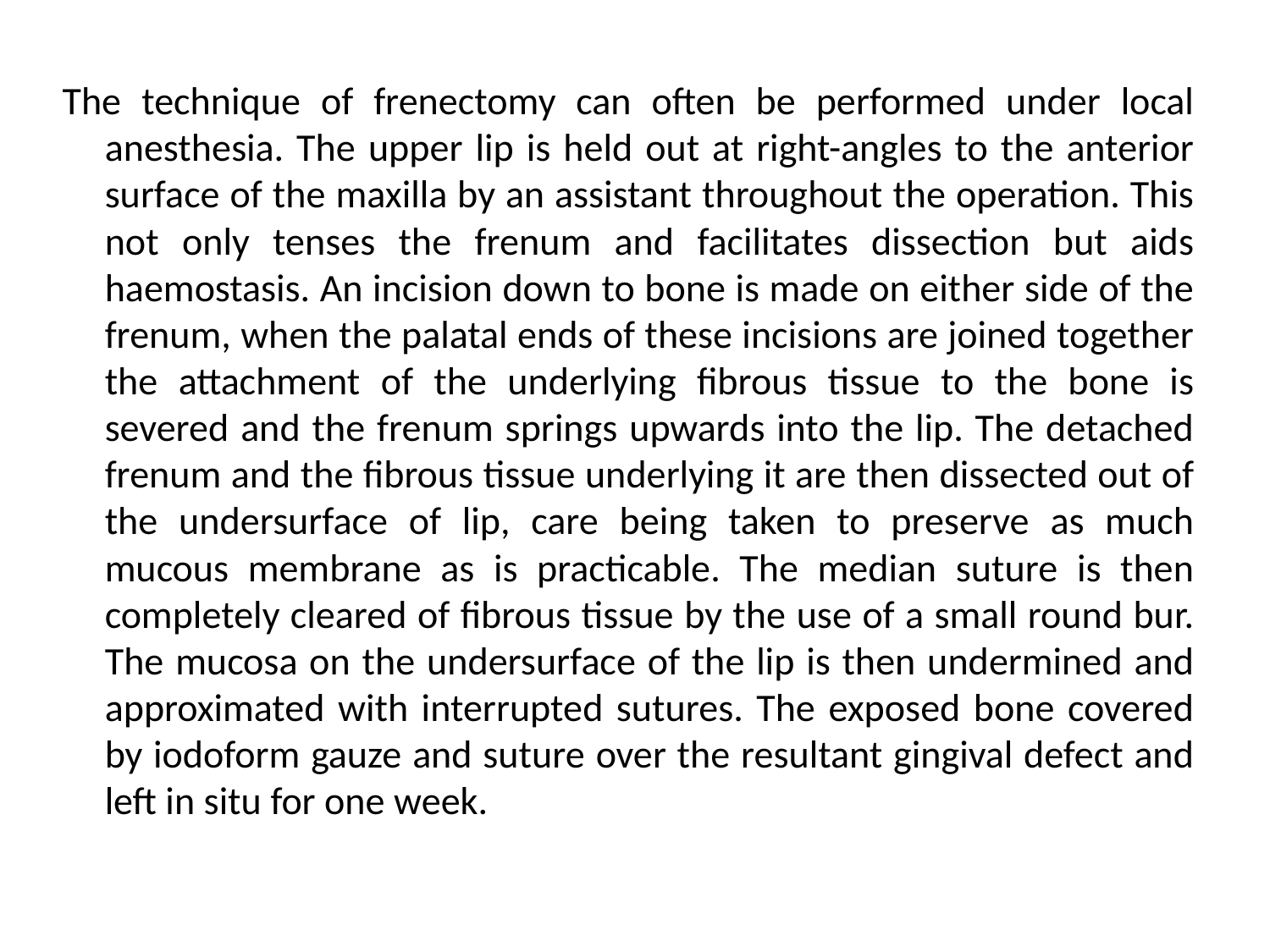

The technique of frenectomy can often be performed under local anesthesia. The upper lip is held out at right-angles to the anterior surface of the maxilla by an assistant throughout the operation. This not only tenses the frenum and facilitates dissection but aids haemostasis. An incision down to bone is made on either side of the frenum, when the palatal ends of these incisions are joined together the attachment of the underlying fibrous tissue to the bone is severed and the frenum springs upwards into the lip. The detached frenum and the fibrous tissue underlying it are then dissected out of the undersurface of lip, care being taken to preserve as much mucous membrane as is practicable. The median suture is then completely cleared of fibrous tissue by the use of a small round bur. The mucosa on the undersurface of the lip is then undermined and approximated with interrupted sutures. The exposed bone covered by iodoform gauze and suture over the resultant gingival defect and left in situ for one week.